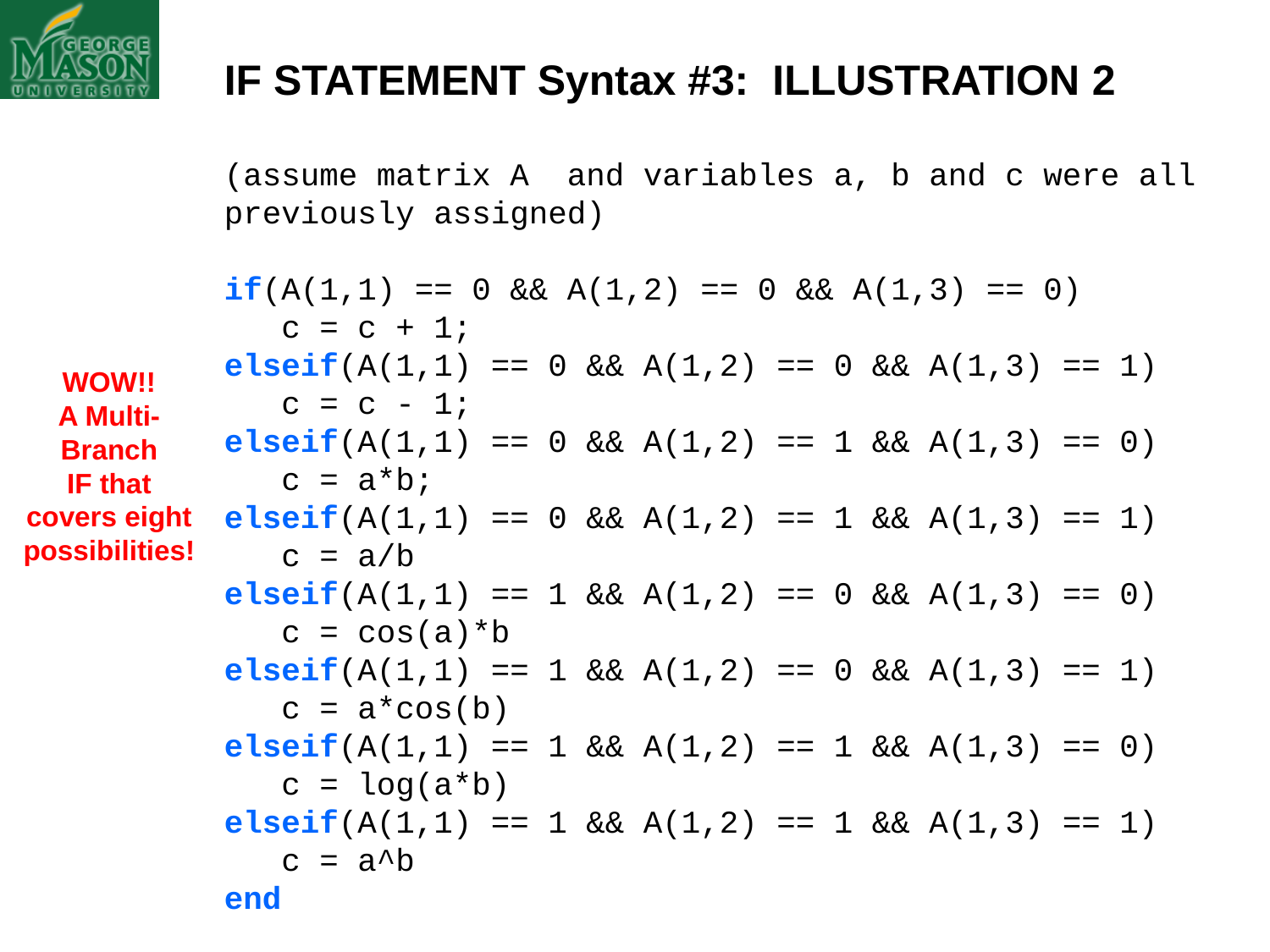

IF STATEMENT Syntax #3:  ILLUSTRATION 2

(assume matrix A  and variables a, b and c were all previously assigned)

if(A(1,1) == 0 && A(1,2) == 0 && A(1,3) == 0)
   c = c + 1;
elseif(A(1,1) == 0 && A(1,2) == 0 && A(1,3) == 1)
   c = c - 1;
elseif(A(1,1) == 0 && A(1,2) == 1 && A(1,3) == 0)
   c = a*b;
elseif(A(1,1) == 0 && A(1,2) == 1 && A(1,3) == 1)
   c = a/b
elseif(A(1,1) == 1 && A(1,2) == 0 && A(1,3) == 0)
   c = cos(a)*b
elseif(A(1,1) == 1 && A(1,2) == 0 && A(1,3) == 1)
   c = a*cos(b)
elseif(A(1,1) == 1 && A(1,2) == 1 && A(1,3) == 0)
   c = log(a*b)
elseif(A(1,1) == 1 && A(1,2) == 1 && A(1,3) == 1)
   c = a^b
end
WOW!!
A Multi-
Branch
IF that covers eight possibilities!